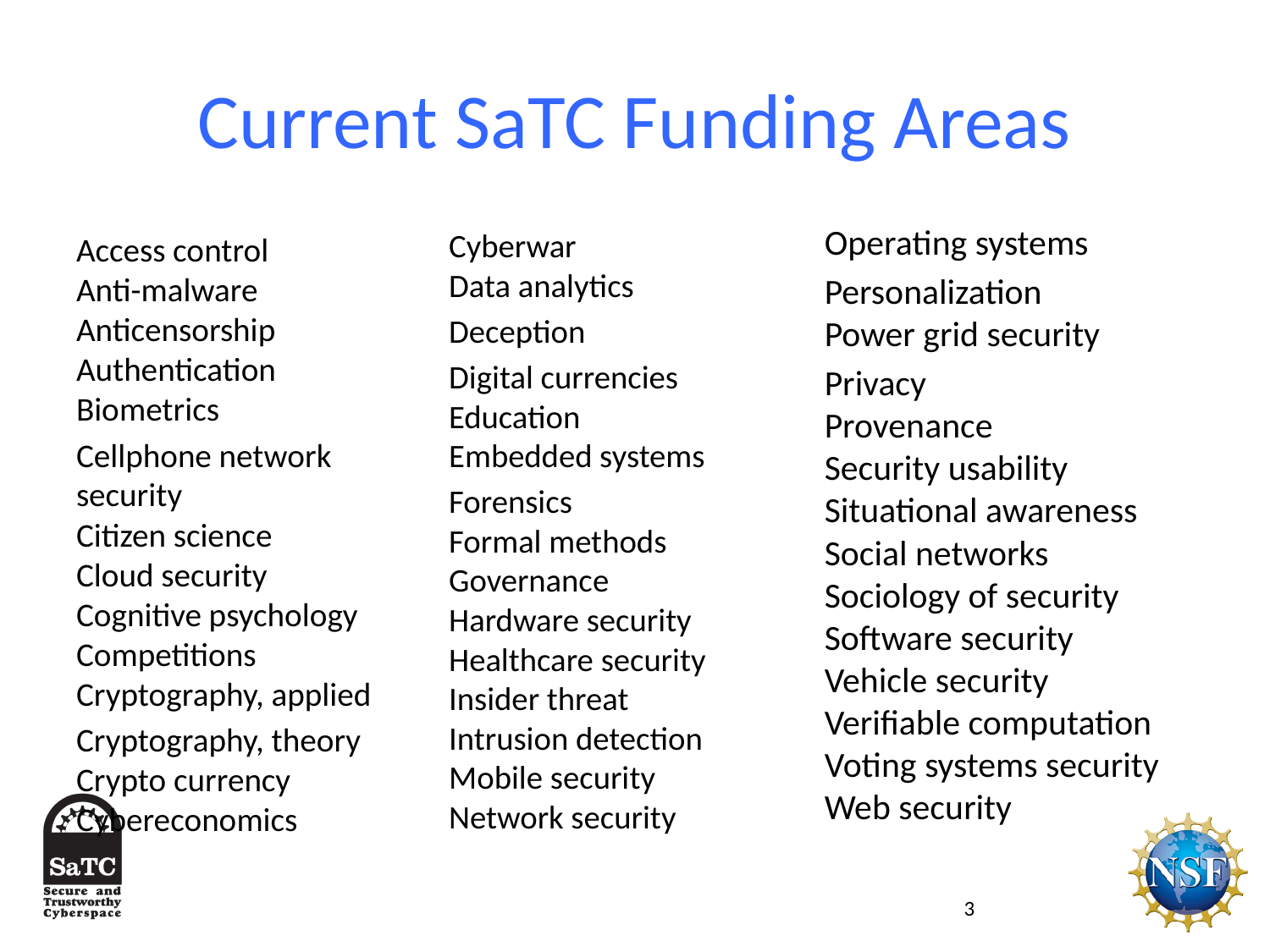

# Current SaTC Funding Areas
Operating systems
Personalization
Power grid security
Privacy
Provenance
Security usability
Situational awareness
Social networks
Sociology of security
Software security
Vehicle security
Verifiable computation
Voting systems security
Web security
Cyberwar
Data analytics
Deception
Digital currencies
Education
Embedded systems
Forensics
Formal methods
Governance
Hardware security
Healthcare security
Insider threat
Intrusion detection
Mobile security
Network security
Access control
Anti-malware
Anticensorship
Authentication
Biometrics
Cellphone network security
Citizen science
Cloud security
Cognitive psychology
Competitions
Cryptography, applied
Cryptography, theory
Crypto currency
Cybereconomics

3